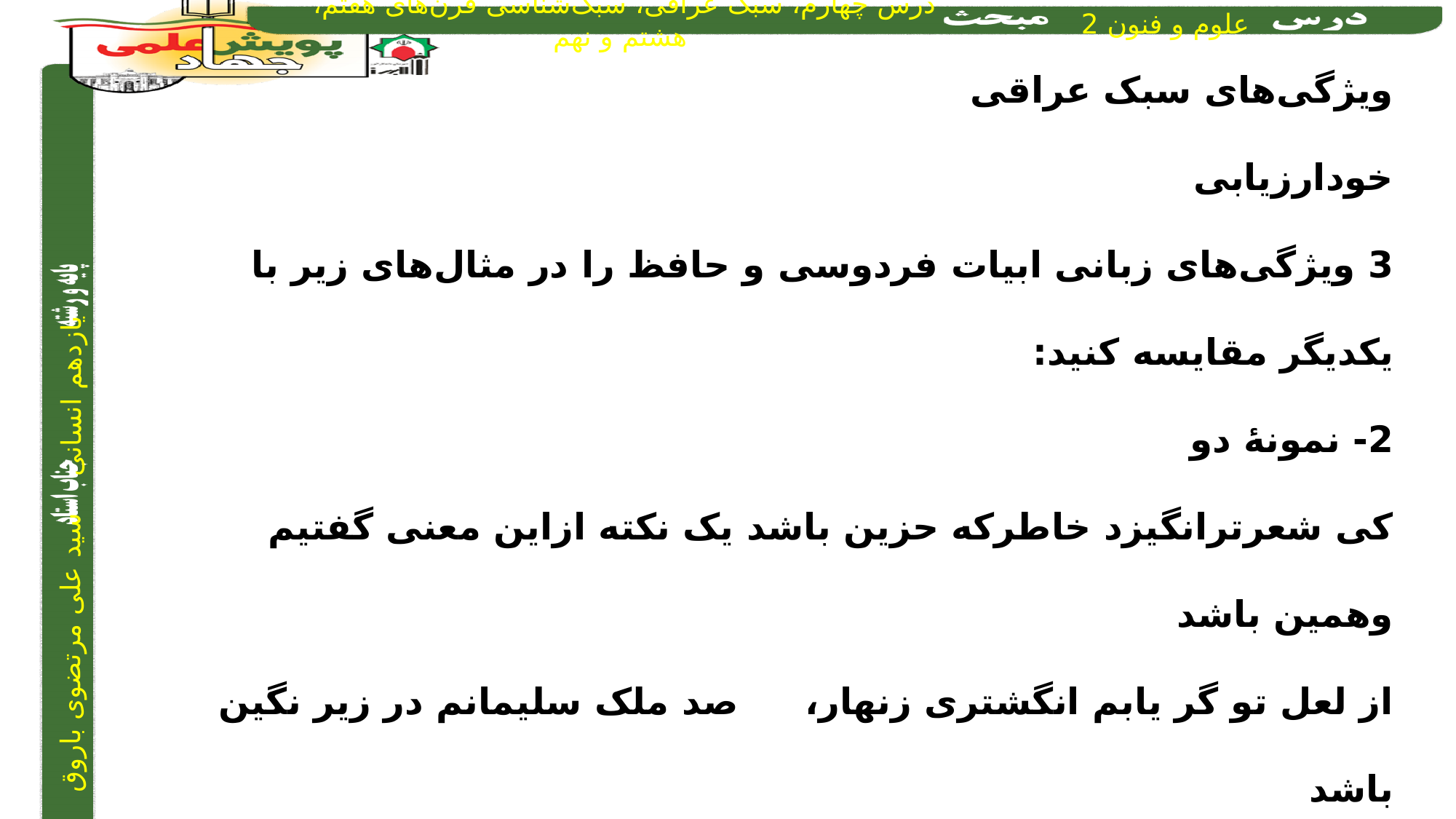

ویژگی‌های سبک عراقی
خودارزیابی
3 ویژگی‌های زبانی ابیات فردوسی و حافظ را در مثال‌های زیر با یکدیگر مقایسه‌ کنید:
2- نمونۀ دو
کی شعرترانگیزد خاطرکه حزین باشد 	یک نکته ازاین معنی گفتیم وهمین باشد
از لعل تو گر یابم انگشتری زنهار، 		صد ملک سلیمانم در زیر نگین باشد
غمناک نبایدبود از طعن حسود ای دل	 شایدکه چو وابینی، خیرتو در این باشد
هرکاو  نکند فهمی زین کلک خیال‌انگیز	 نقشش به حرام ار خود،صورتگر چین باشد
 حافظ